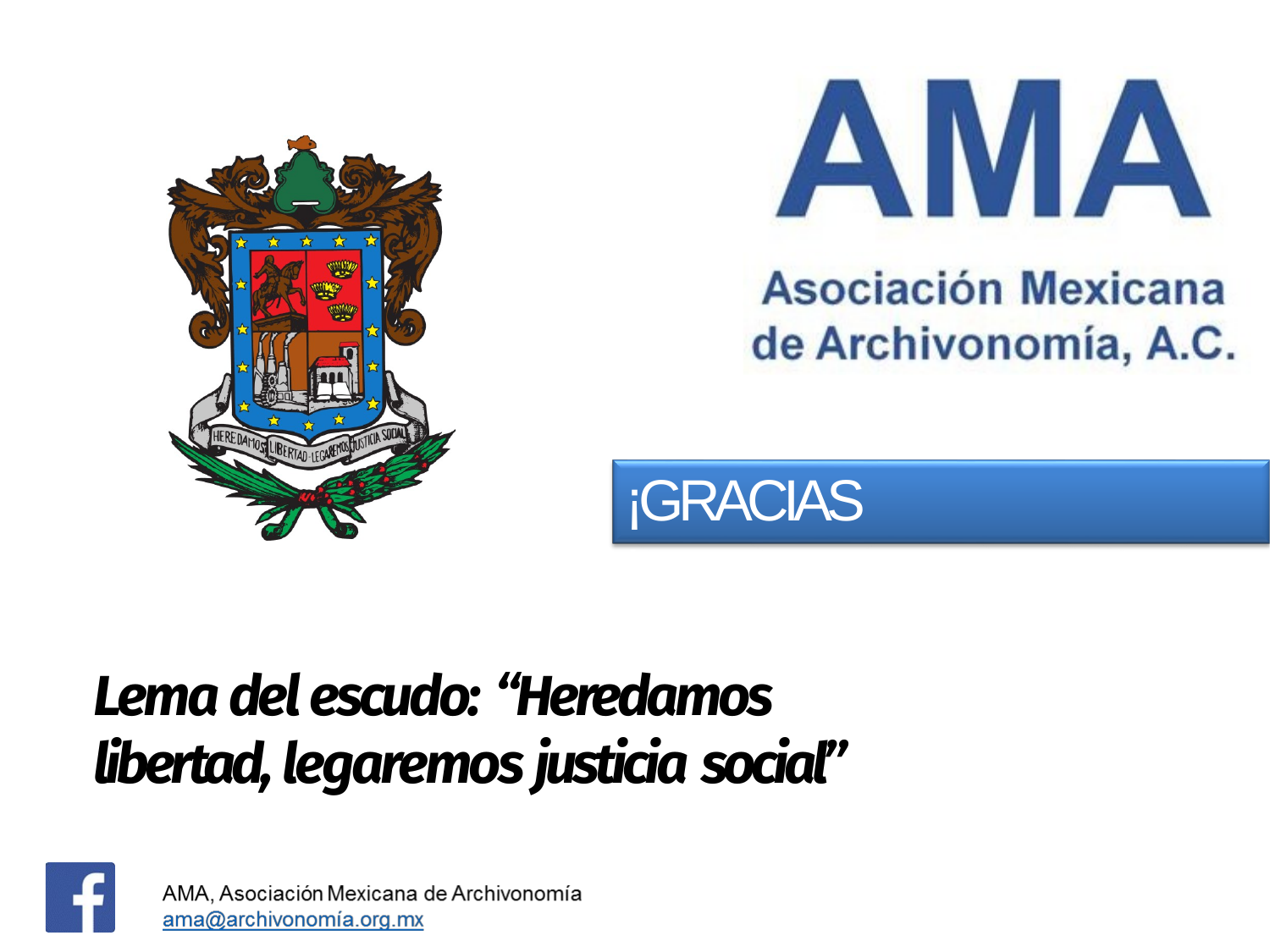

¡GRACIAS!
Lema del escudo: “Heredamos
libertad, legaremos justicia social”